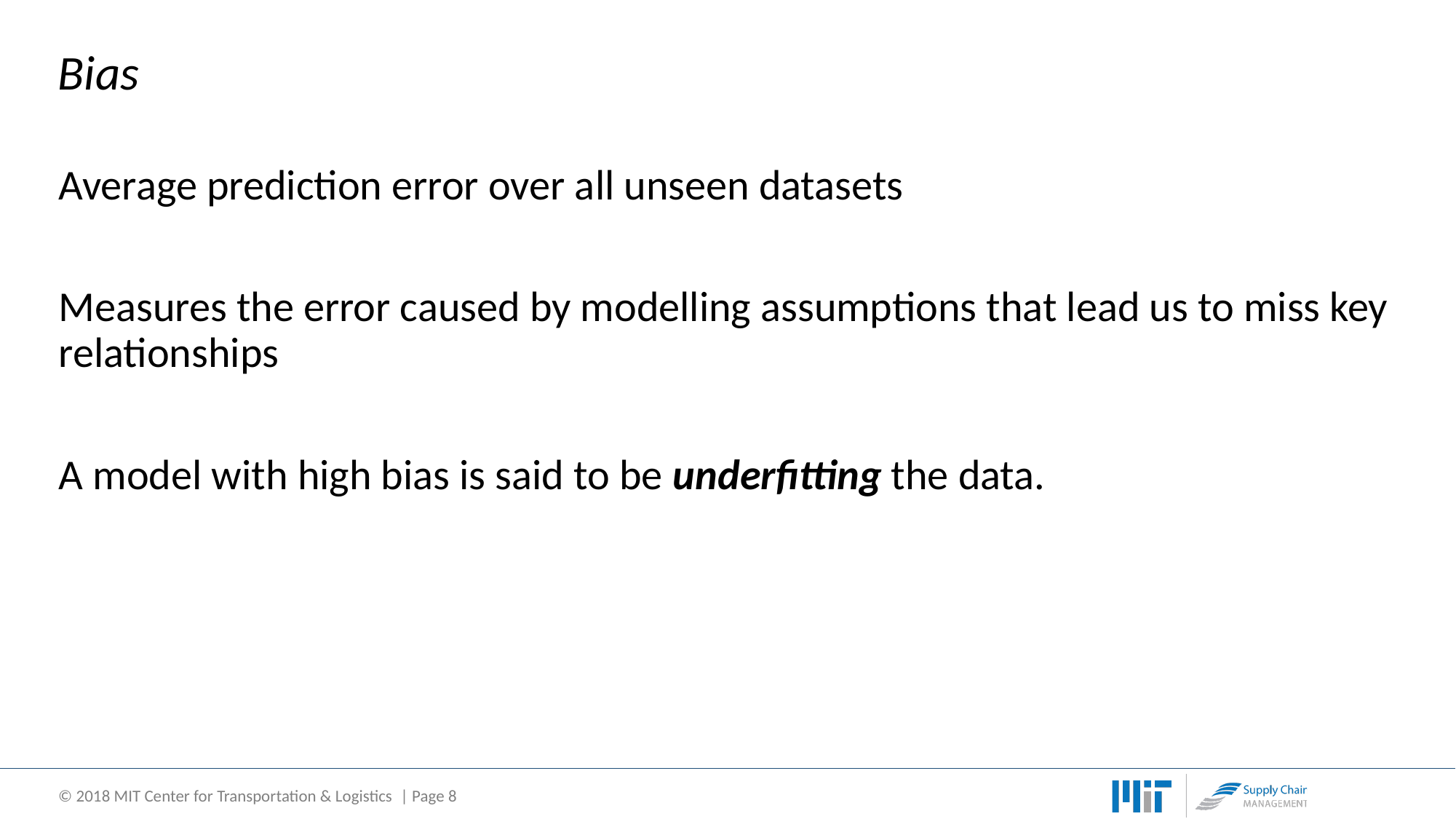

# Bias

Average prediction error over all unseen datasets

Measures the error caused by modelling assumptions that lead us to miss key relationships

A model with high bias is said to be underfitting the data.